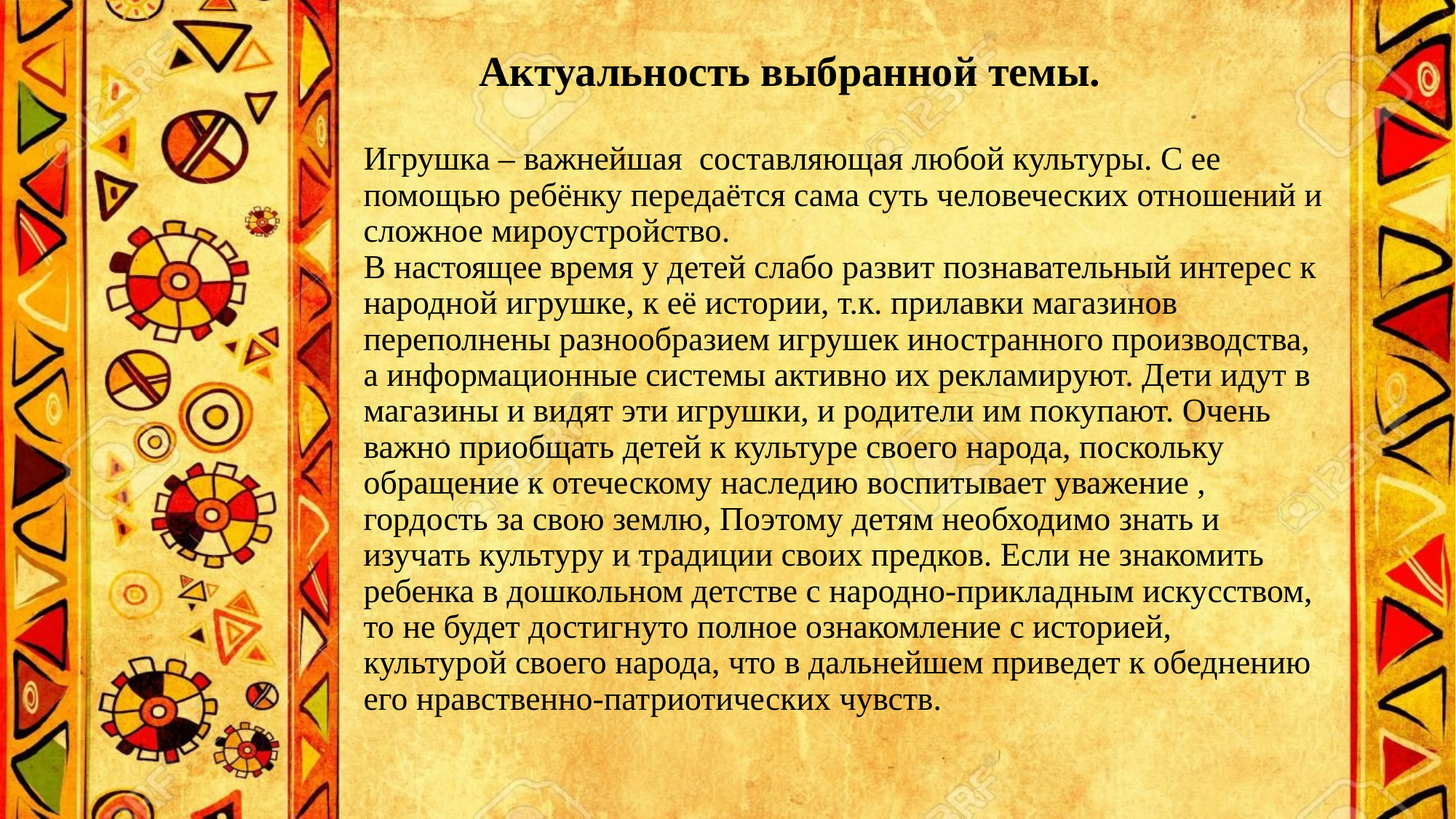

# Актуальность выбранной темы. Игрушка – важнейшая  составляющая любой культуры. С ее помощью ребёнку передаётся сама суть человеческих отношений и сложное мироустройство. В настоящее время у детей слабо развит познавательный интерес к народной игрушке, к её истории, т.к. прилавки магазинов переполнены разнообразием игрушек иностранного производства, а информационные системы активно их рекламируют. Дети идут в магазины и видят эти игрушки, и родители им покупают. Очень важно приобщать детей к культуре своего народа, поскольку обращение к отеческому наследию воспитывает уважение , гордость за свою землю, Поэтому детям необходимо знать и изучать культуру и традиции своих предков. Если не знакомить ребенка в дошкольном детстве с народно-прикладным искусством, то не будет достигнуто полное ознакомление с историей, культурой своего народа, что в дальнейшем приведет к обеднению его нравственно-патриотических чувств.